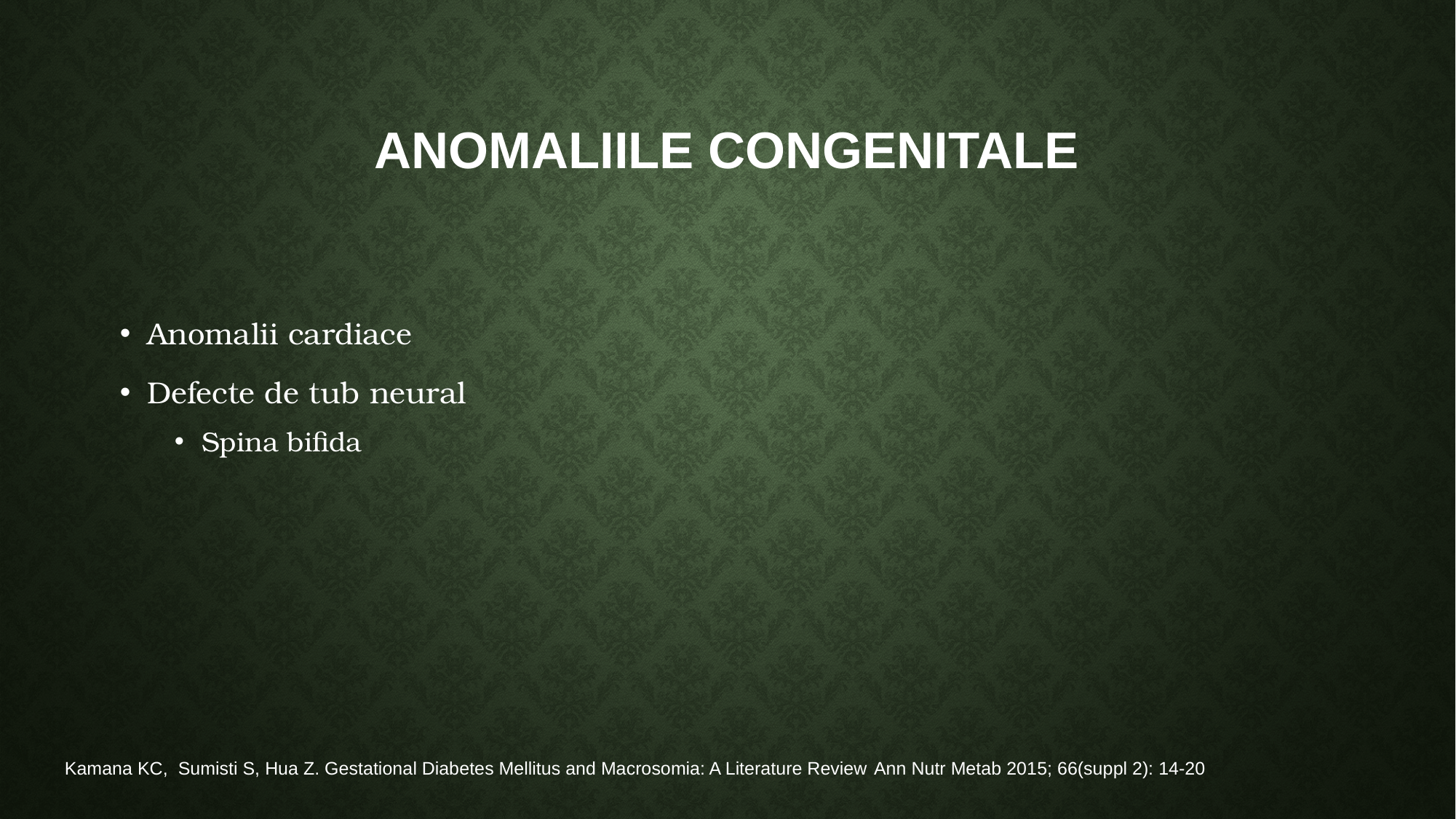

# Anomaliile congenitale

Anomalii cardiace
Defecte de tub neural
Spina bifida
Kamana KC,  Sumisti S, Hua Z. Gestational Diabetes Mellitus and Macrosomia: A Literature Review Ann Nutr Metab 2015; 66(suppl 2): 14-20